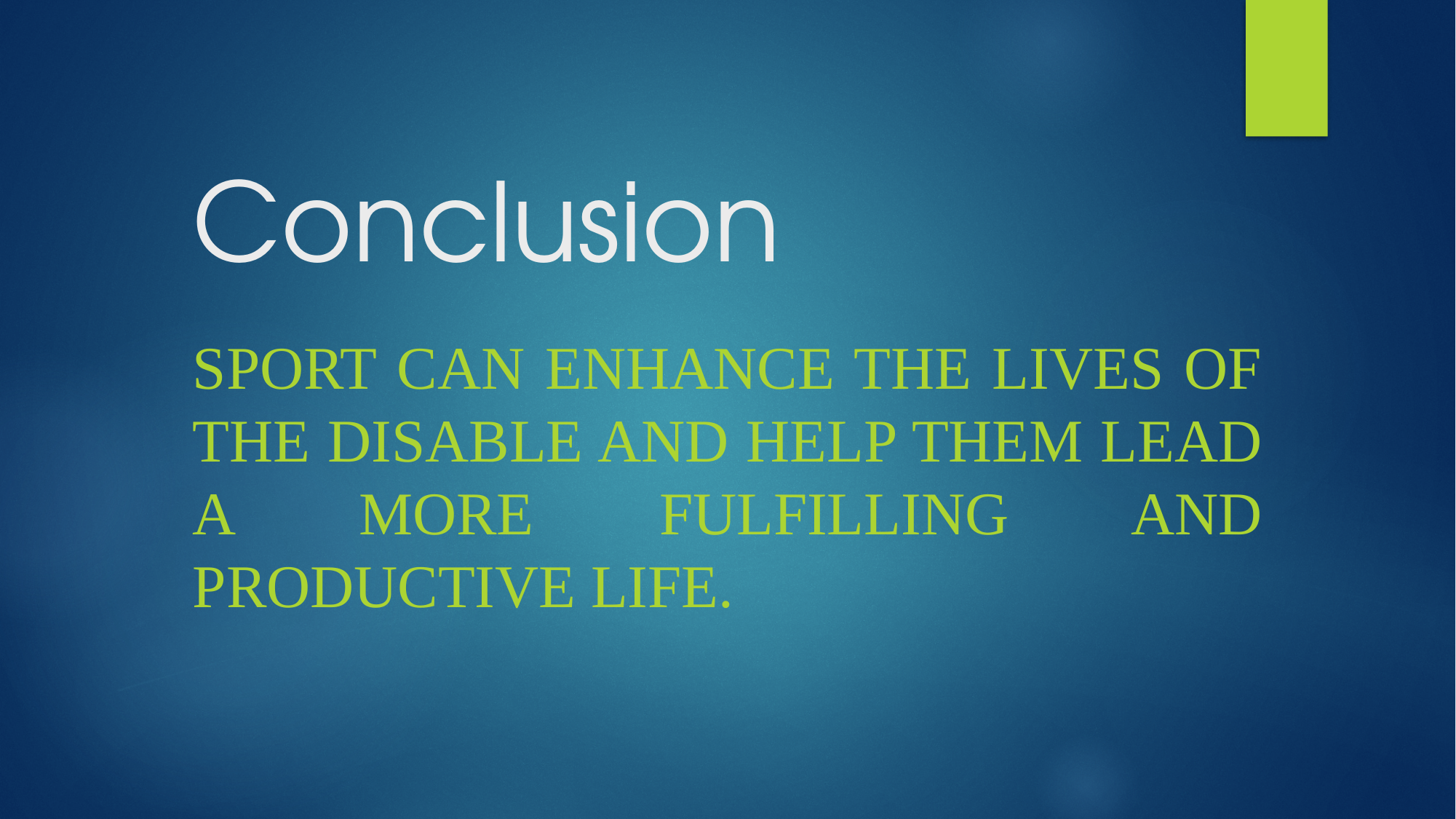

# Conclusion
sport can enhance the lives of the disable and help them lead a more fulfilling and productive life.